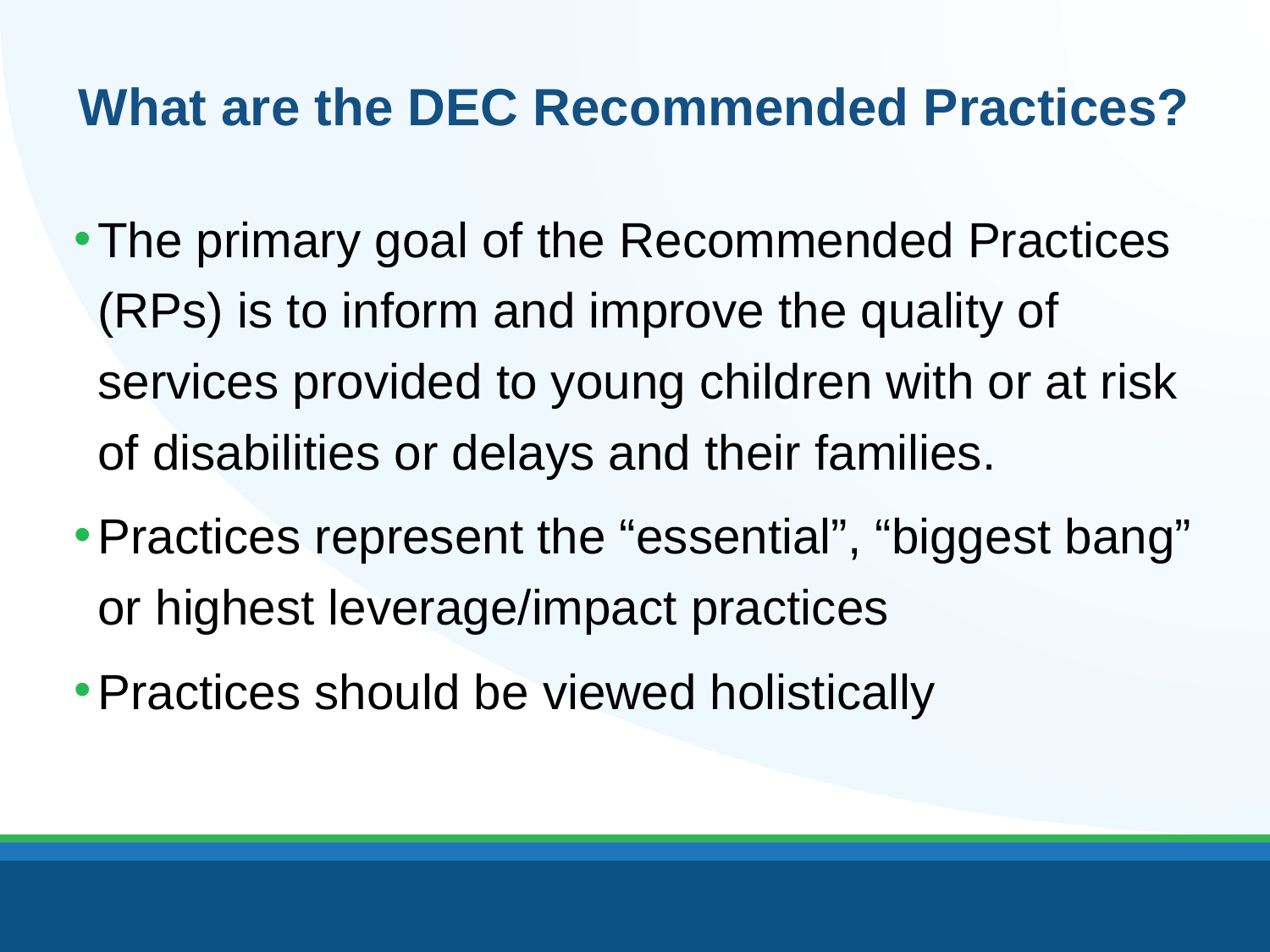

# What are the DEC Recommended Practices?
The primary goal of the Recommended Practices (RPs) is to inform and improve the quality of services provided to young children with or at risk of disabilities or delays and their families.
Practices represent the “essential”, “biggest bang” or highest leverage/impact practices
Practices should be viewed holistically